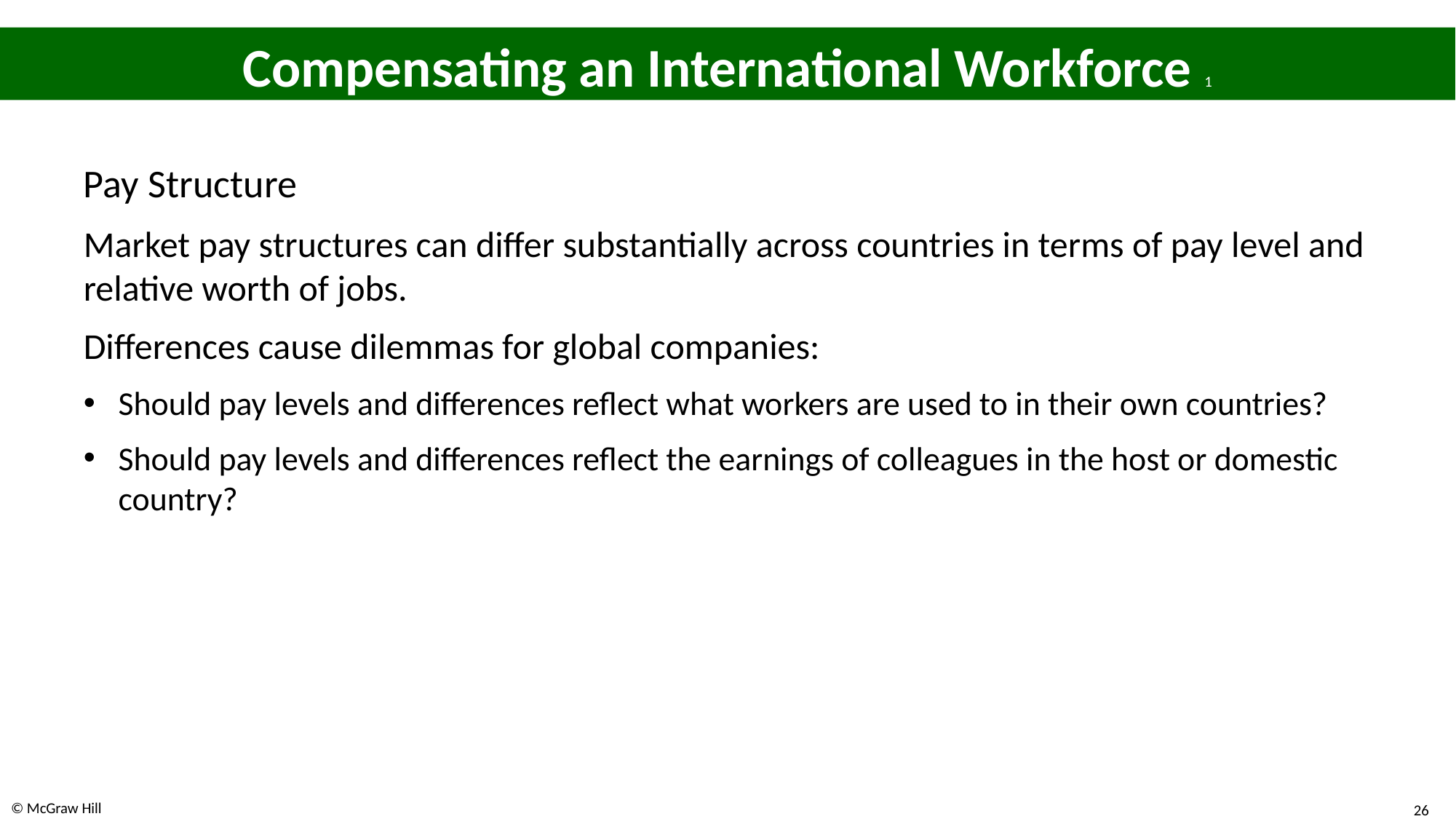

# Compensating an International Workforce 1
Pay Structure
Market pay structures can differ substantially across countries in terms of pay level and relative worth of jobs.
Differences cause dilemmas for global companies:
Should pay levels and differences reflect what workers are used to in their own countries?
Should pay levels and differences reflect the earnings of colleagues in the host or domestic country?